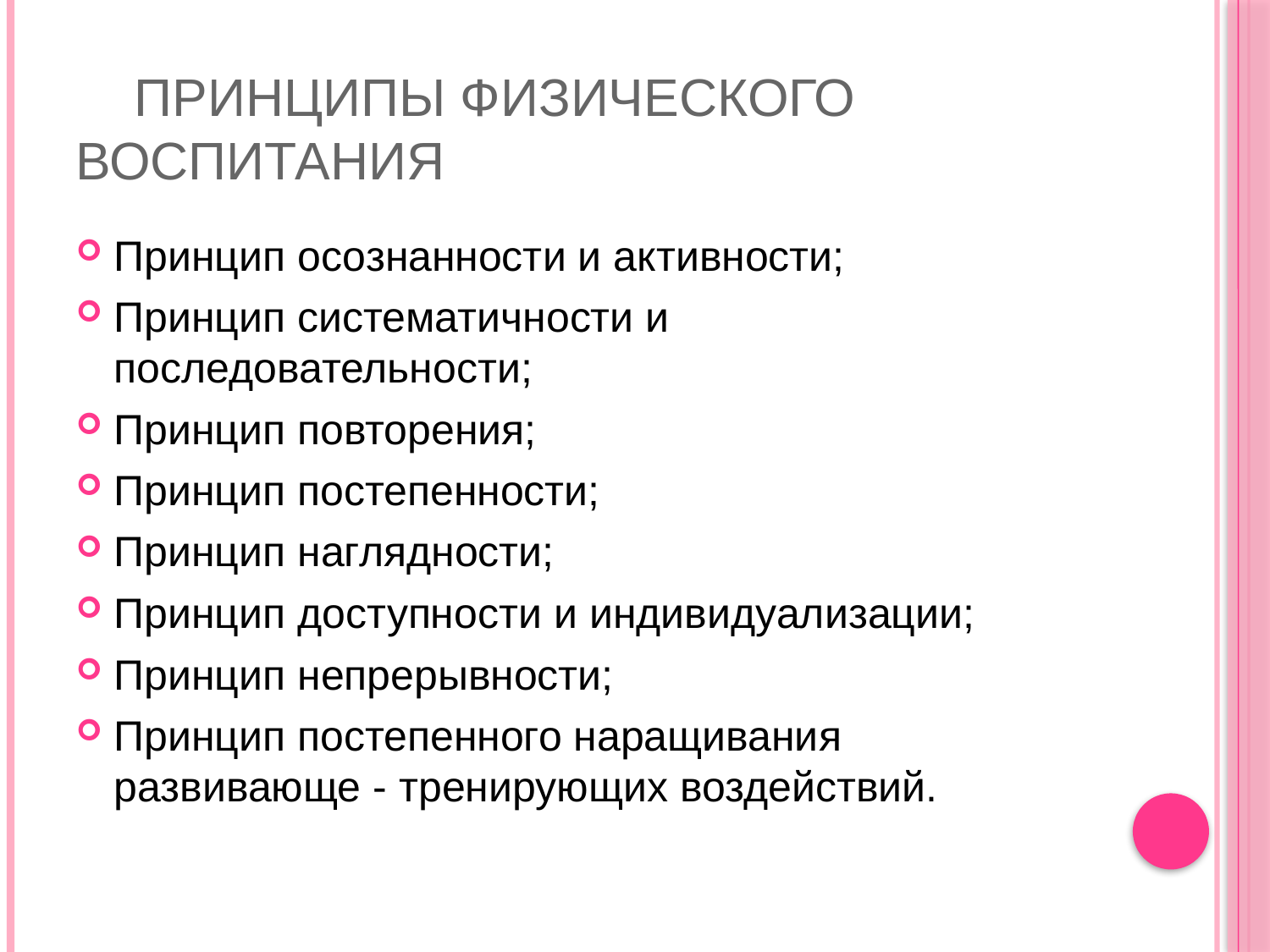

# Принципы физического воспитания
Принцип осознанности и активности;
Принцип систематичности и последовательности;
Принцип повторения;
Принцип постепенности;
Принцип наглядности;
Принцип доступности и индивидуализации;
Принцип непрерывности;
Принцип постепенного наращивания развивающе - тренирующих воздействий.